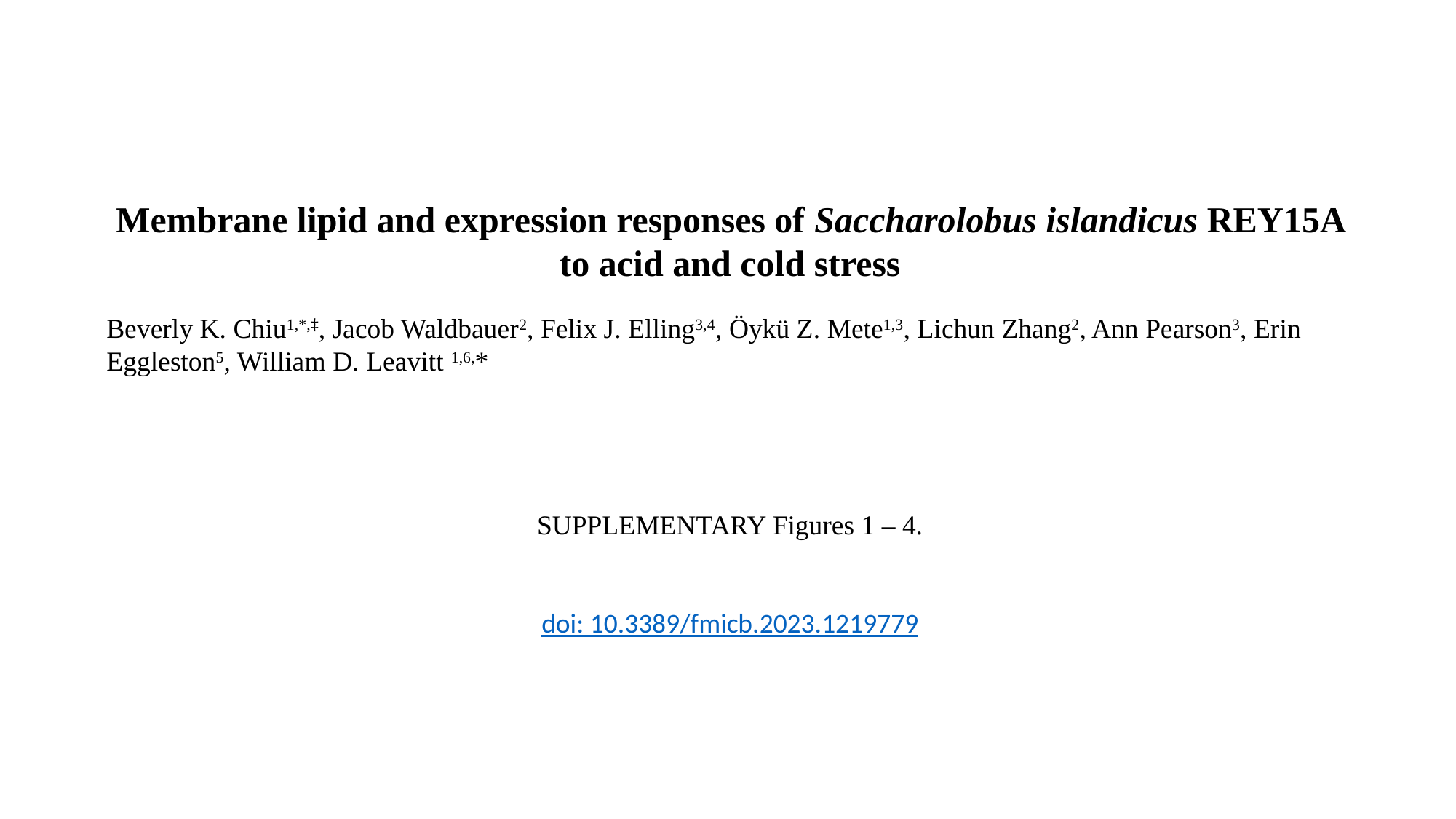

Membrane lipid and expression responses of Saccharolobus islandicus REY15A to acid and cold stress
Beverly K. Chiu1,*,‡, Jacob Waldbauer2, Felix J. Elling3,4, Öykü Z. Mete1,3, Lichun Zhang2, Ann Pearson3, Erin Eggleston5, William D. Leavitt 1,6,*

SUPPLEMENTARY Figures 1 – 4.

doi: 10.3389/fmicb.2023.1219779